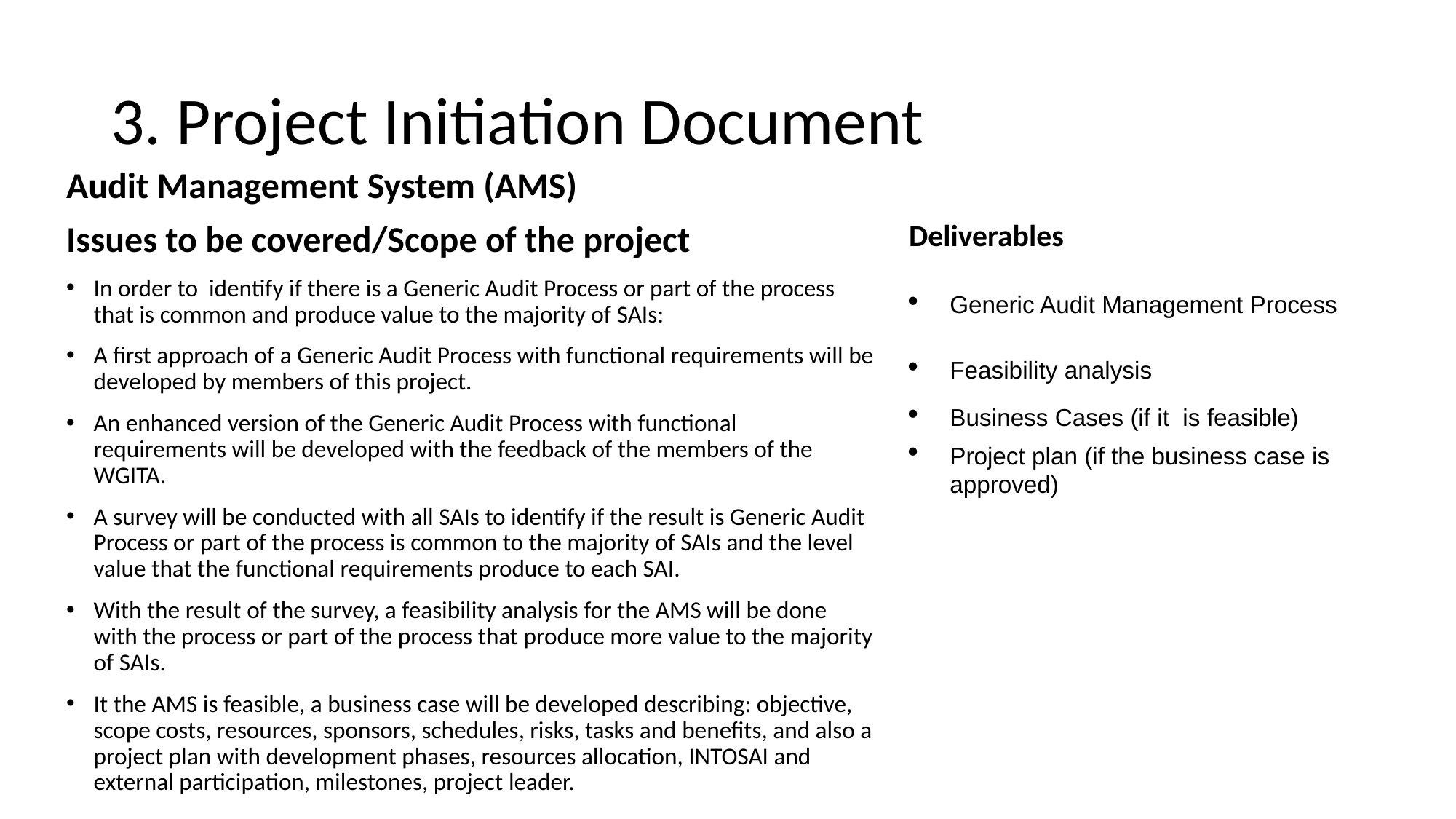

# 3. Project Initiation Document
Audit Management System (AMS)
Issues to be covered/Scope of the project
In order to  identify if there is a Generic Audit Process or part of the process that is common and produce value to the majority of SAIs:
A first approach of a Generic Audit Process with functional requirements will be developed by members of this project.
An enhanced version of the Generic Audit Process with functional requirements will be developed with the feedback of the members of the WGITA.
A survey will be conducted with all SAIs to identify if the result is Generic Audit Process or part of the process is common to the majority of SAIs and the level value that the functional requirements produce to each SAI.
With the result of the survey, a feasibility analysis for the AMS will be done with the process or part of the process that produce more value to the majority of SAIs.
It the AMS is feasible, a business case will be developed describing: objective, scope costs, resources, sponsors, schedules, risks, tasks and benefits, and also a project plan with development phases, resources allocation, INTOSAI and external participation, milestones, project leader.

Deliverables
Generic Audit Management Process
Feasibility analysis
Business Cases (if it  is feasible)
Project plan (if the business case is approved)